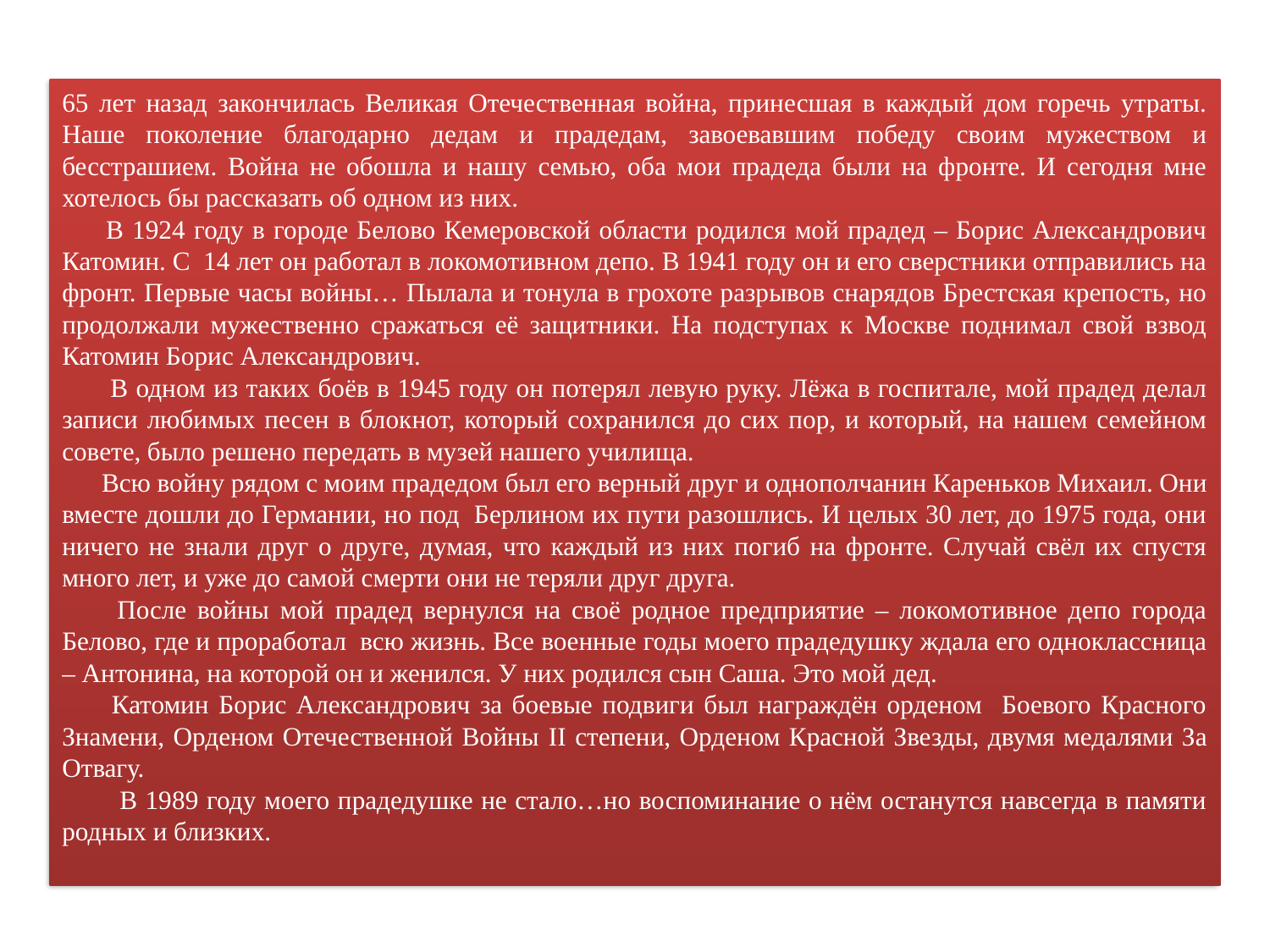

65 лет назад закончилась Великая Отечественная война, принесшая в каждый дом горечь утраты. Наше поколение благодарно дедам и прадедам, завоевавшим победу своим мужеством и бесстрашием. Война не обошла и нашу семью, оба мои прадеда были на фронте. И сегодня мне хотелось бы рассказать об одном из них.
     В 1924 году в городе Белово Кемеровской области родился мой прадед – Борис Александрович Катомин. С  14 лет он работал в локомотивном депо. В 1941 году он и его сверстники отправились на фронт. Первые часы войны… Пылала и тонула в грохоте разрывов снарядов Брестская крепость, но продолжали мужественно сражаться её защитники. На подступах к Москве поднимал свой взвод Катомин Борис Александрович.
      В одном из таких боёв в 1945 году он потерял левую руку. Лёжа в госпитале, мой прадед делал записи любимых песен в блокнот, который сохранился до сих пор, и который, на нашем семейном совете, было решено передать в музей нашего училища.
      Всю войну рядом с моим прадедом был его верный друг и однополчанин Кареньков Михаил. Они вместе дошли до Германии, но под  Берлином их пути разошлись. И целых 30 лет, до 1975 года, они ничего не знали друг о друге, думая, что каждый из них погиб на фронте. Случай свёл их спустя много лет, и уже до самой смерти они не теряли друг друга.
     После войны мой прадед вернулся на своё родное предприятие – локомотивное депо города Белово, где и проработал  всю жизнь. Все военные годы моего прадедушку ждала его одноклассница – Антонина, на которой он и женился. У них родился сын Саша. Это мой дед.
     Катомин Борис Александрович за боевые подвиги был награждён орденом  Боевого Красного Знамени, Орденом Отечественной Войны II степени, Орденом Красной Звезды, двумя медалями За Отвагу.
       В 1989 году моего прадедушке не стало…но воспоминание о нём останутся навсегда в памяти родных и близких.